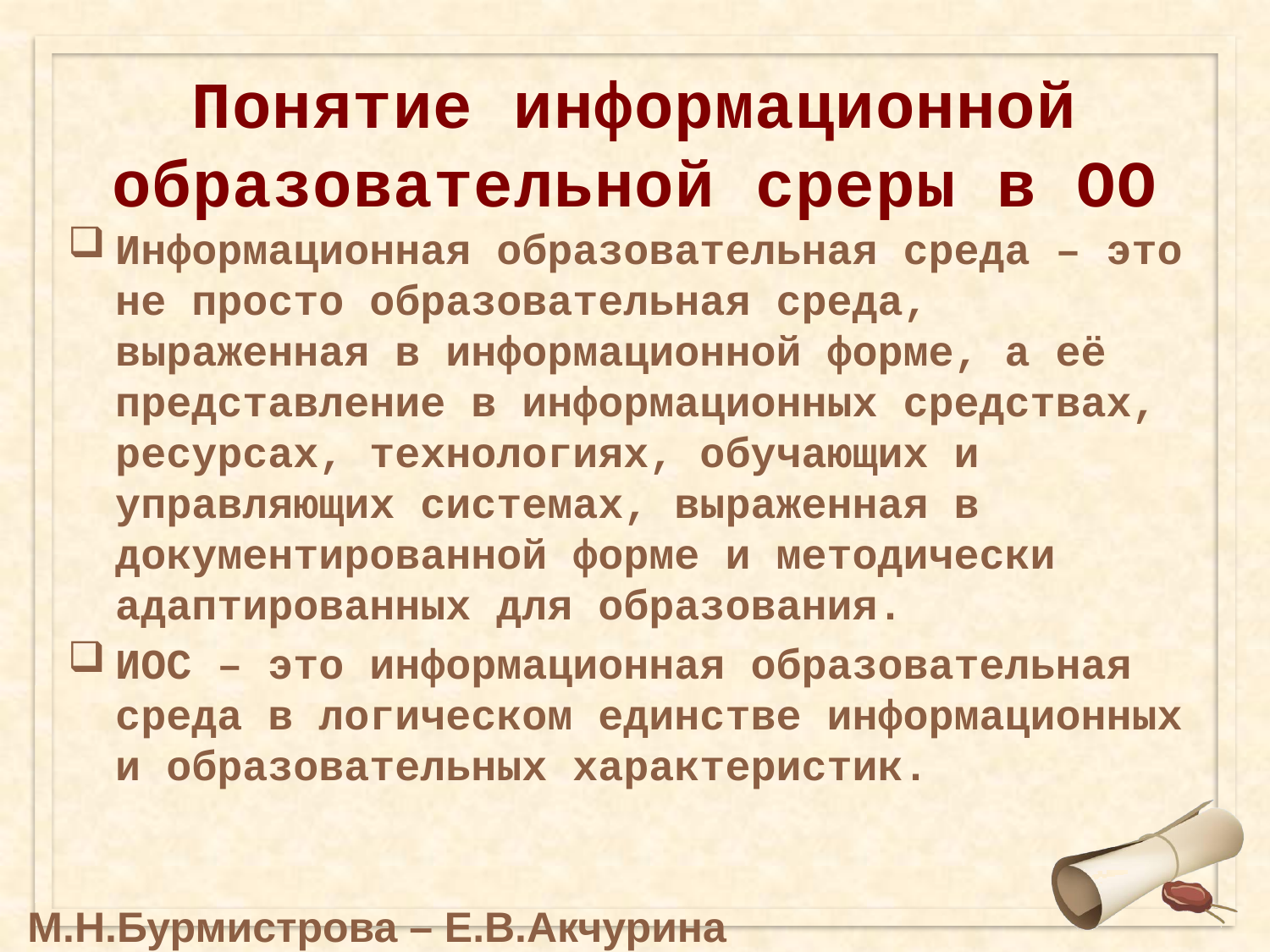

# Понятие информационной образовательной среры в ОО
Информационная образовательная среда – это не просто образовательная среда, выраженная в информационной форме, а её представление в информационных средствах, ресурсах, технологиях, обучающих и управляющих системах, выраженная в документированной форме и методически адаптированных для образования.
ИОС – это информационная образовательная среда в логическом единстве информационных и образовательных характеристик.